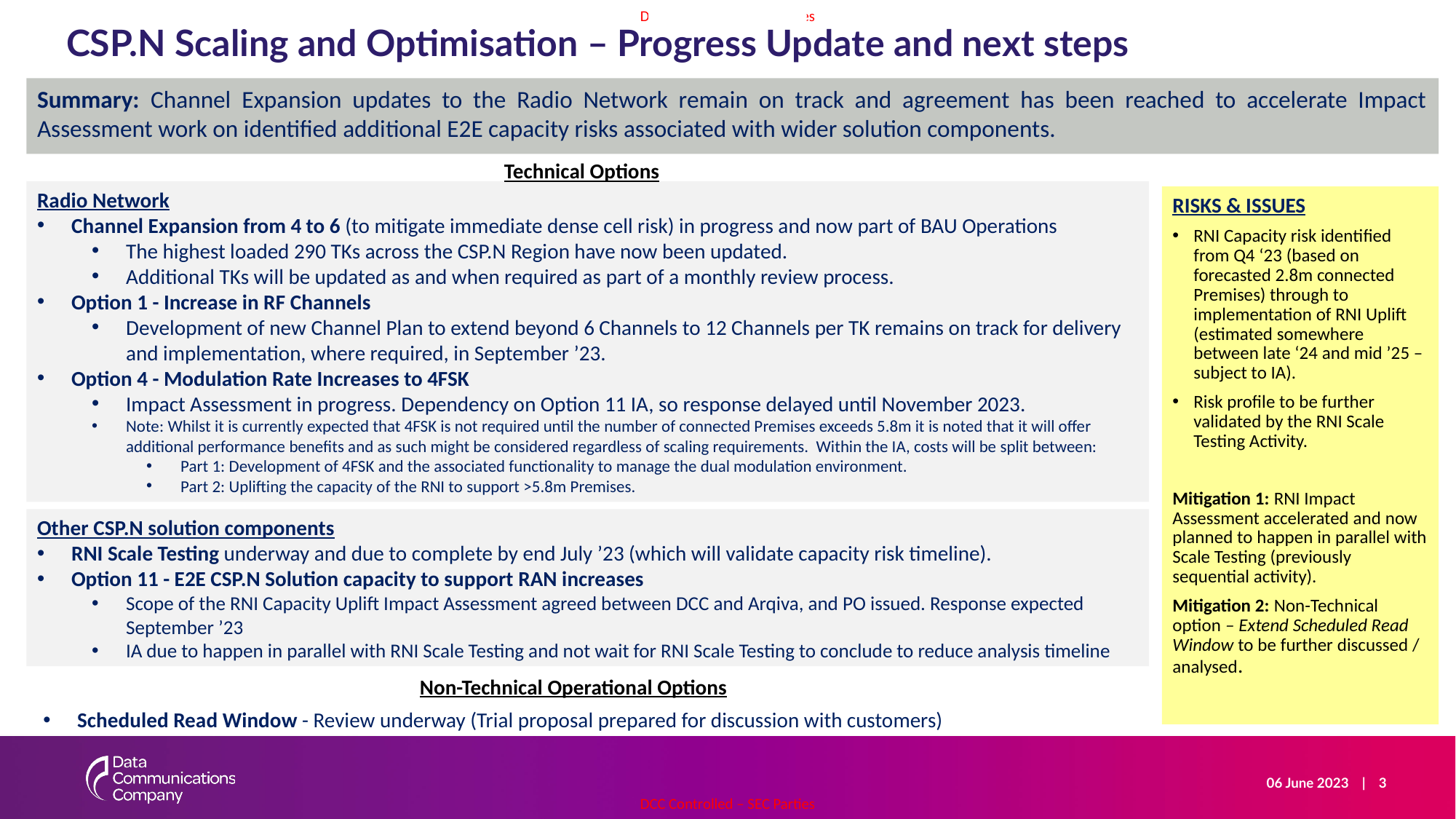

# CSP.N Scaling and Optimisation – Progress Update and next steps
Summary: Channel Expansion updates to the Radio Network remain on track and agreement has been reached to accelerate Impact Assessment work on identified additional E2E capacity risks associated with wider solution components.
Technical Options
Radio Network
Channel Expansion from 4 to 6 (to mitigate immediate dense cell risk) in progress and now part of BAU Operations
The highest loaded 290 TKs across the CSP.N Region have now been updated.
Additional TKs will be updated as and when required as part of a monthly review process.
Option 1 - Increase in RF Channels
Development of new Channel Plan to extend beyond 6 Channels to 12 Channels per TK remains on track for delivery and implementation, where required, in September ’23.
Option 4 - Modulation Rate Increases to 4FSK
Impact Assessment in progress. Dependency on Option 11 IA, so response delayed until November 2023.
Note: Whilst it is currently expected that 4FSK is not required until the number of connected Premises exceeds 5.8m it is noted that it will offer additional performance benefits and as such might be considered regardless of scaling requirements.  Within the IA, costs will be split between:
Part 1: Development of 4FSK and the associated functionality to manage the dual modulation environment.
Part 2: Uplifting the capacity of the RNI to support >5.8m Premises.
RISKS & ISSUES
RNI Capacity risk identified from Q4 ‘23 (based on forecasted 2.8m connected Premises) through to implementation of RNI Uplift (estimated somewhere between late ‘24 and mid ’25 – subject to IA).
Risk profile to be further validated by the RNI Scale Testing Activity.

Mitigation 1: RNI Impact Assessment accelerated and now planned to happen in parallel with Scale Testing (previously sequential activity).
Mitigation 2: Non-Technical option – Extend Scheduled Read Window to be further discussed / analysed.

Other CSP.N solution components
RNI Scale Testing underway and due to complete by end July ’23 (which will validate capacity risk timeline).
Option 11 - E2E CSP.N Solution capacity to support RAN increases
Scope of the RNI Capacity Uplift Impact Assessment agreed between DCC and Arqiva, and PO issued. Response expected September ’23
IA due to happen in parallel with RNI Scale Testing and not wait for RNI Scale Testing to conclude to reduce analysis timeline

                                                                     Non-Technical Operational Options
Scheduled Read Window - Review underway (Trial proposal prepared for discussion with customers)